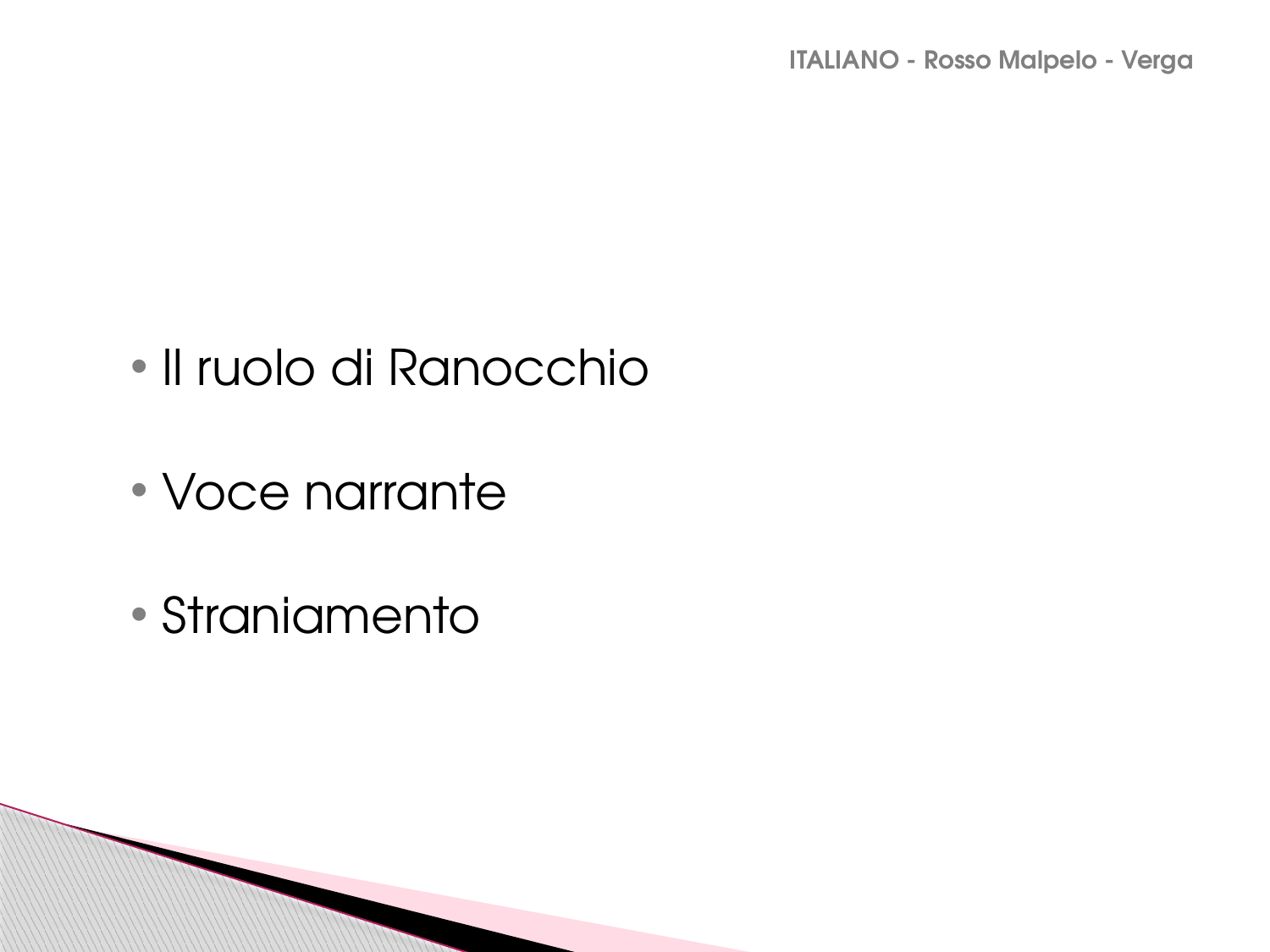

# ITALIANO - Rosso Malpelo - Verga

Il ruolo di Ranocchio
Voce narrante
Straniamento